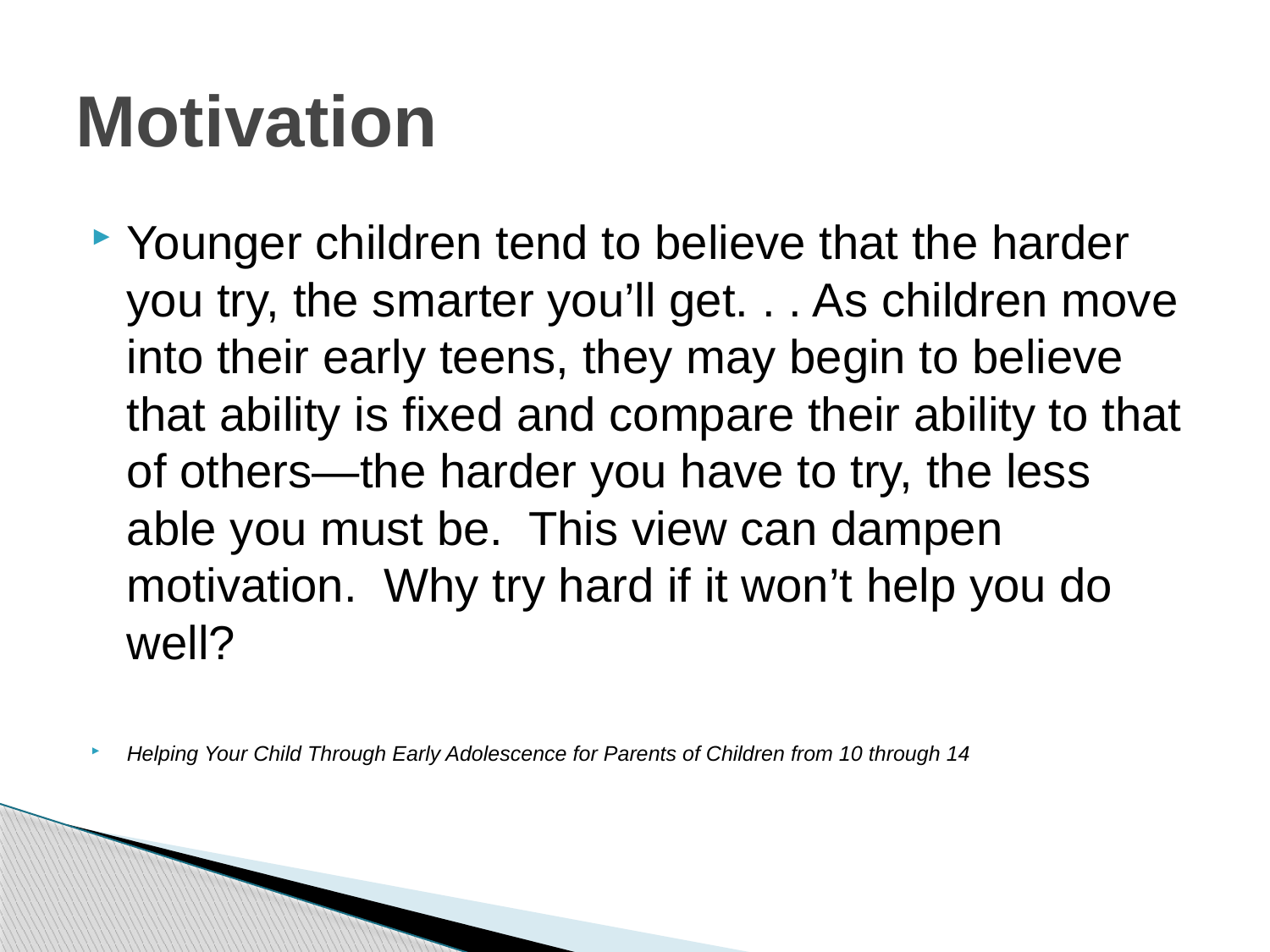

# Motivation
Younger children tend to believe that the harder you try, the smarter you’ll get. . . As children move into their early teens, they may begin to believe that ability is fixed and compare their ability to that of others—the harder you have to try, the less able you must be.  This view can dampen motivation.  Why try hard if it won’t help you do well?

Helping Your Child Through Early Adolescence for Parents of Children from 10 through 14